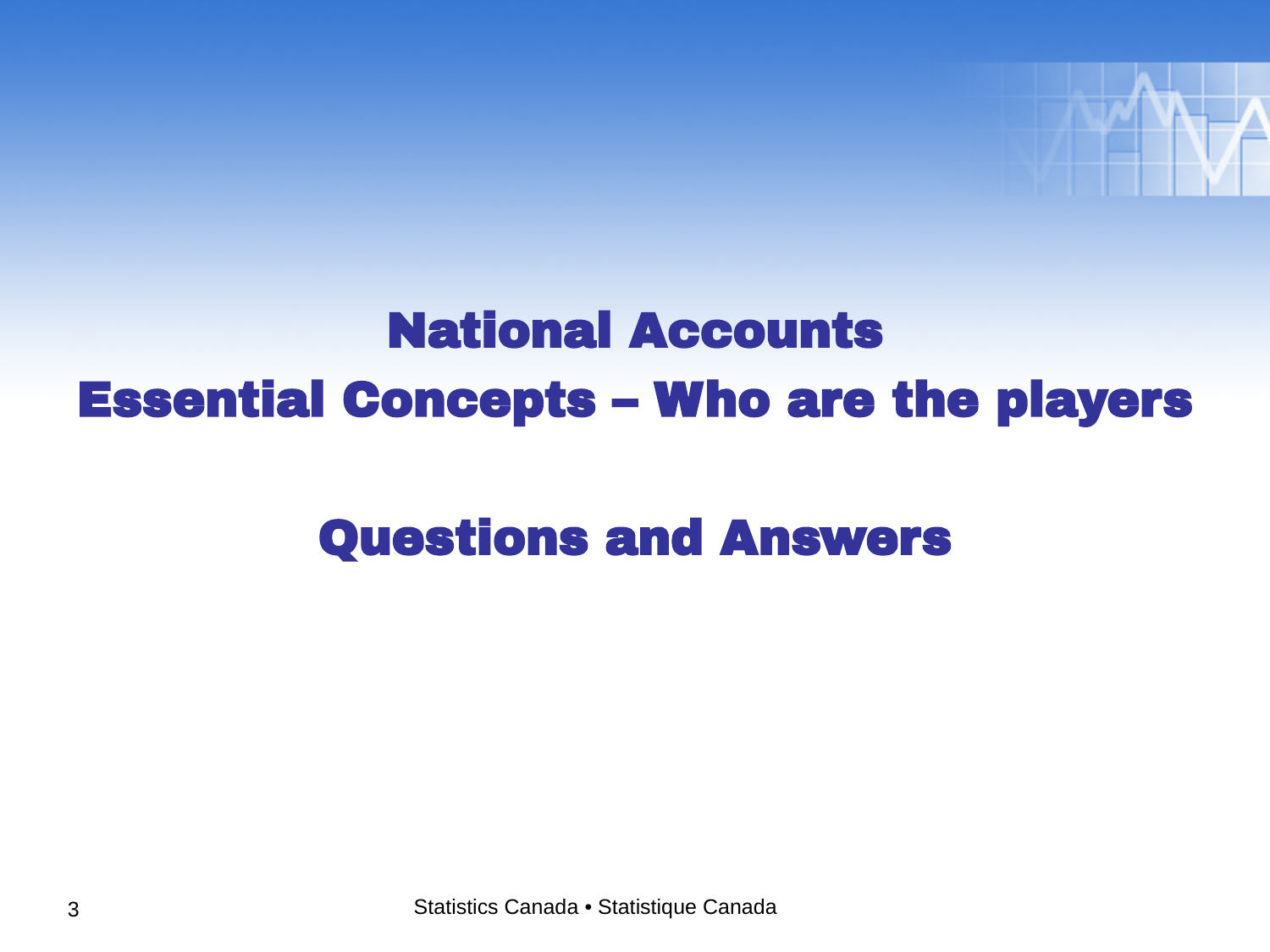

#

National Accounts
Essential Concepts – Who are the players

Questions and Answers
Statistics Canada • Statistique Canada
3